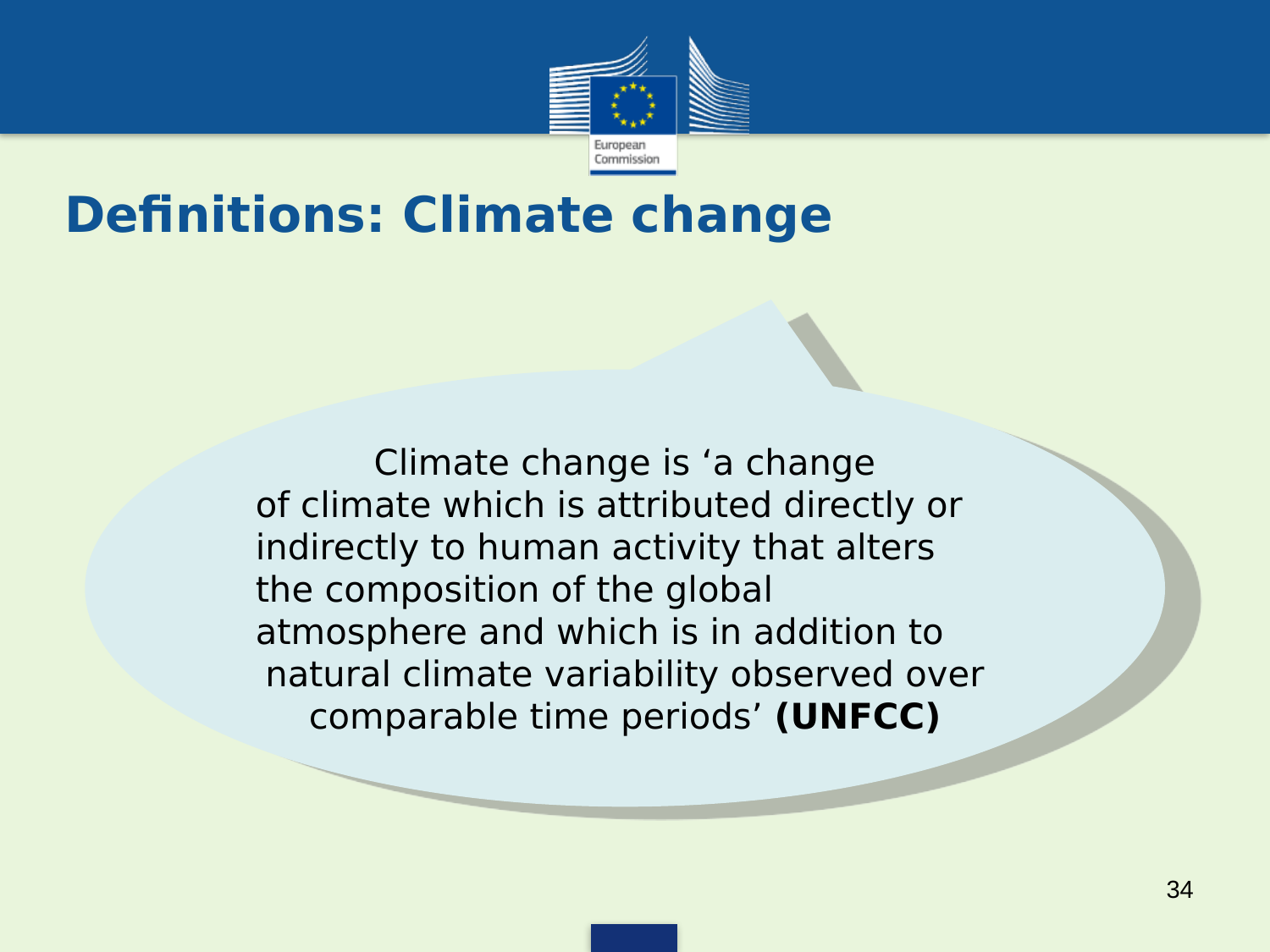

# Definitions: Climate change
Climate change is ‘a change
of climate which is attributed directly or indirectly to human activity that alters the composition of the global atmosphere and which is in addition to
natural climate variability observed over comparable time periods’ (UNFCC)
34